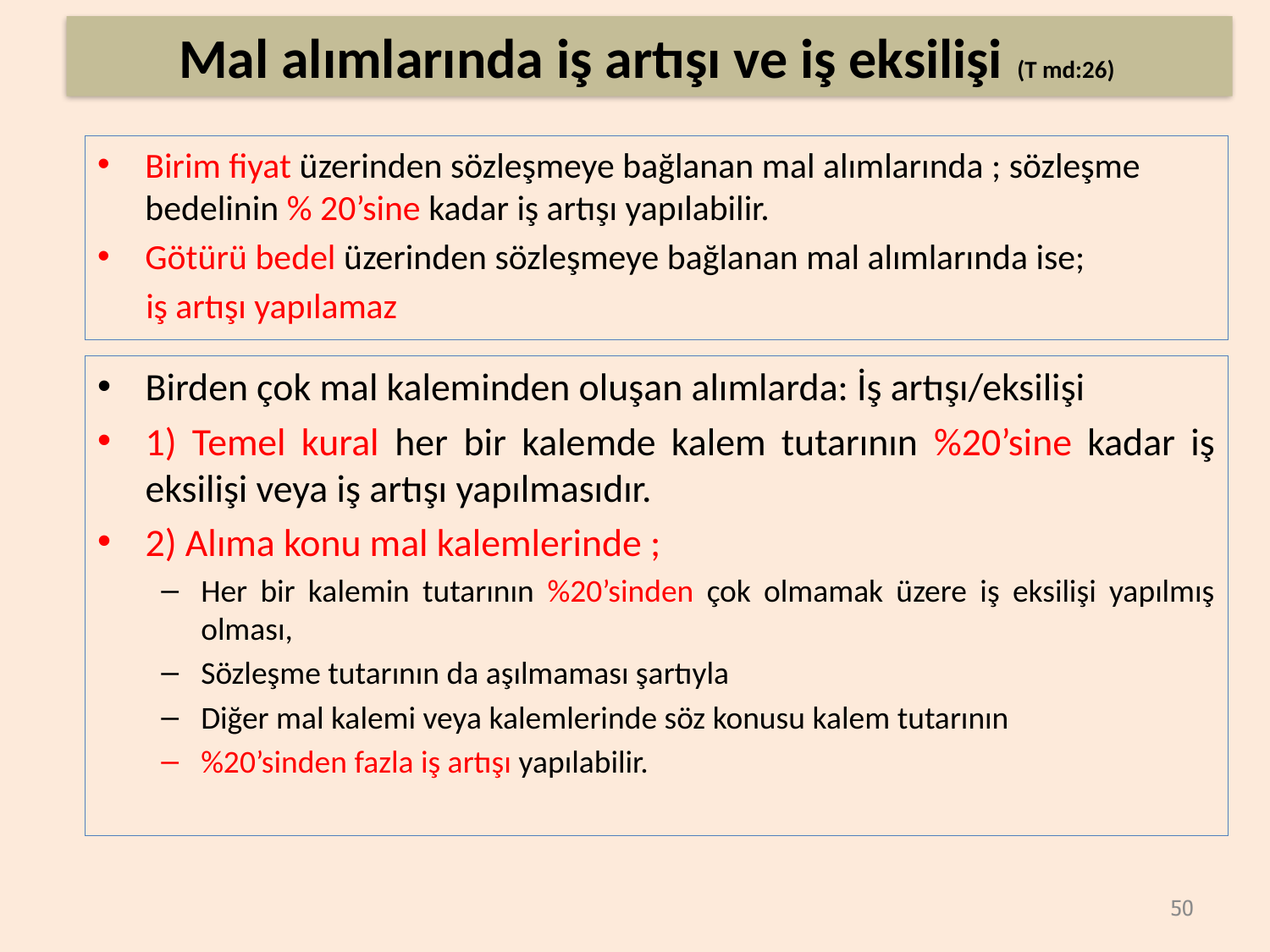

# Mal alımlarında iş artışı ve iş eksilişi (T md:26)
Birim fiyat üzerinden sözleşmeye bağlanan mal alımlarında ; sözleşme bedelinin % 20’sine kadar iş artışı yapılabilir.
Götürü bedel üzerinden sözleşmeye bağlanan mal alımlarında ise;
      iş artışı yapılamaz

Birden çok mal kaleminden oluşan alımlarda: İş artışı/eksilişi
1) Temel kural her bir kalemde kalem tutarının %20’sine kadar iş eksilişi veya iş artışı yapılmasıdır.
2) Alıma konu mal kalemlerinde ;
Her bir kalemin tutarının %20’sinden çok olmamak üzere iş eksilişi yapılmış olması,
Sözleşme tutarının da aşılmaması şartıyla
Diğer mal kalemi veya kalemlerinde söz konusu kalem tutarının
%20’sinden fazla iş artışı yapılabilir.

50